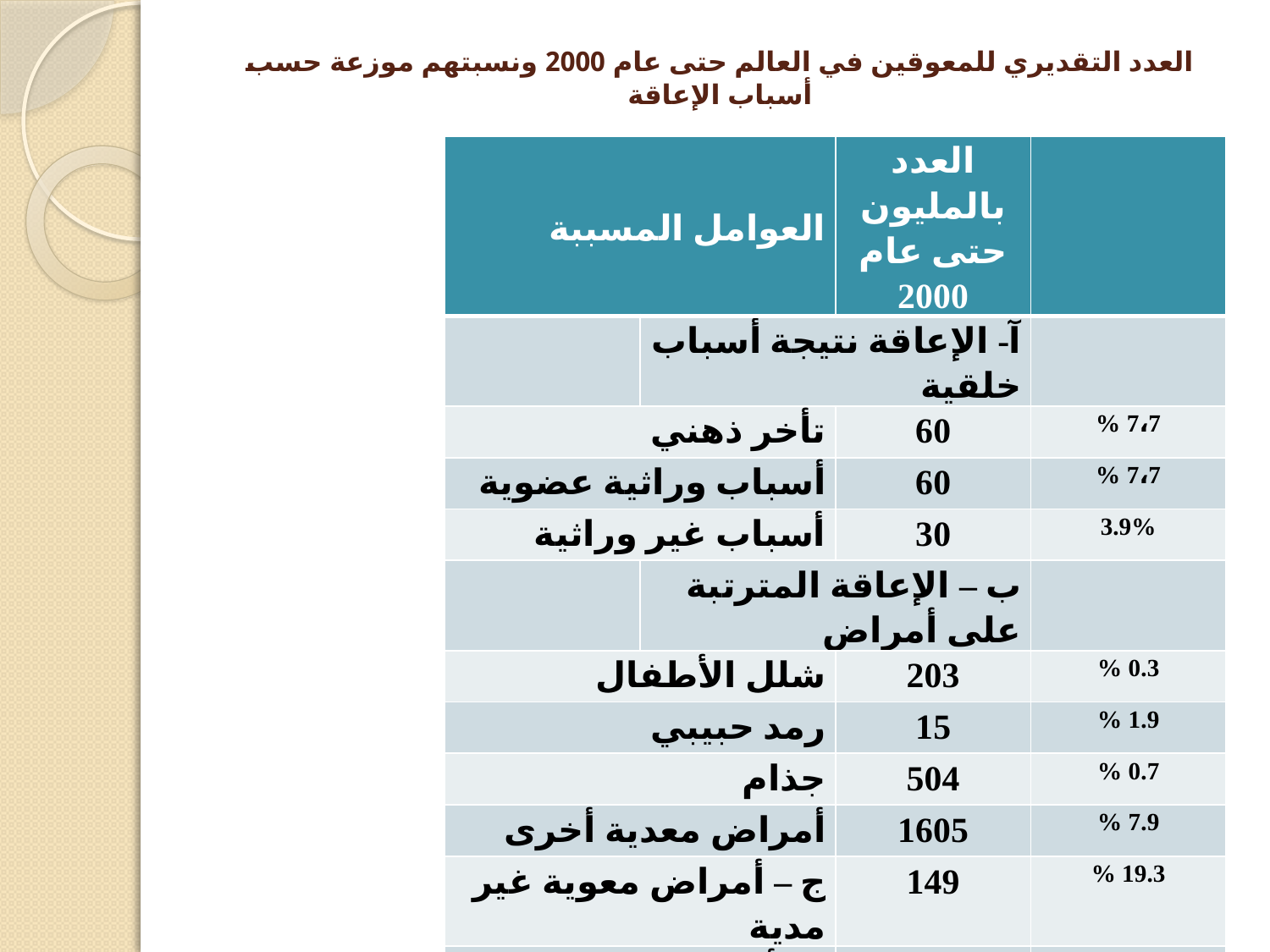

# العدد التقديري للمعوقين في العالم حتى عام 2000 ونسبتهم موزعة حسب أسباب الإعاقة
| العوامل المسببة |  | العدد بالمليون حتى عام 2000 |  |
| --- | --- | --- | --- |
|  | آ- الإعاقة نتيجة أسباب خلقية |  |  |
| تأخر ذهني |  | 60 | 7،7 % |
| أسباب وراثية عضوية |  | 60 | 7،7 % |
| أسباب غير وراثية |  | 30 | 3.9% |
|  | ب – الإعاقة المترتبة على أمراض |  |  |
| شلل الأطفال |  | 203 | 0.3 % |
| رمد حبيبي |  | 15 | 1.9 % |
| جذام |  | 504 | 0.7 % |
| أمراض معدية أخرى |  | 1605 | 7.9 % |
| ج – أمراض معوية غير مدية |  | 149 | 19.3 % |
| د - أمراض عقلية وظيفية |  | 60 | 7،7 % |